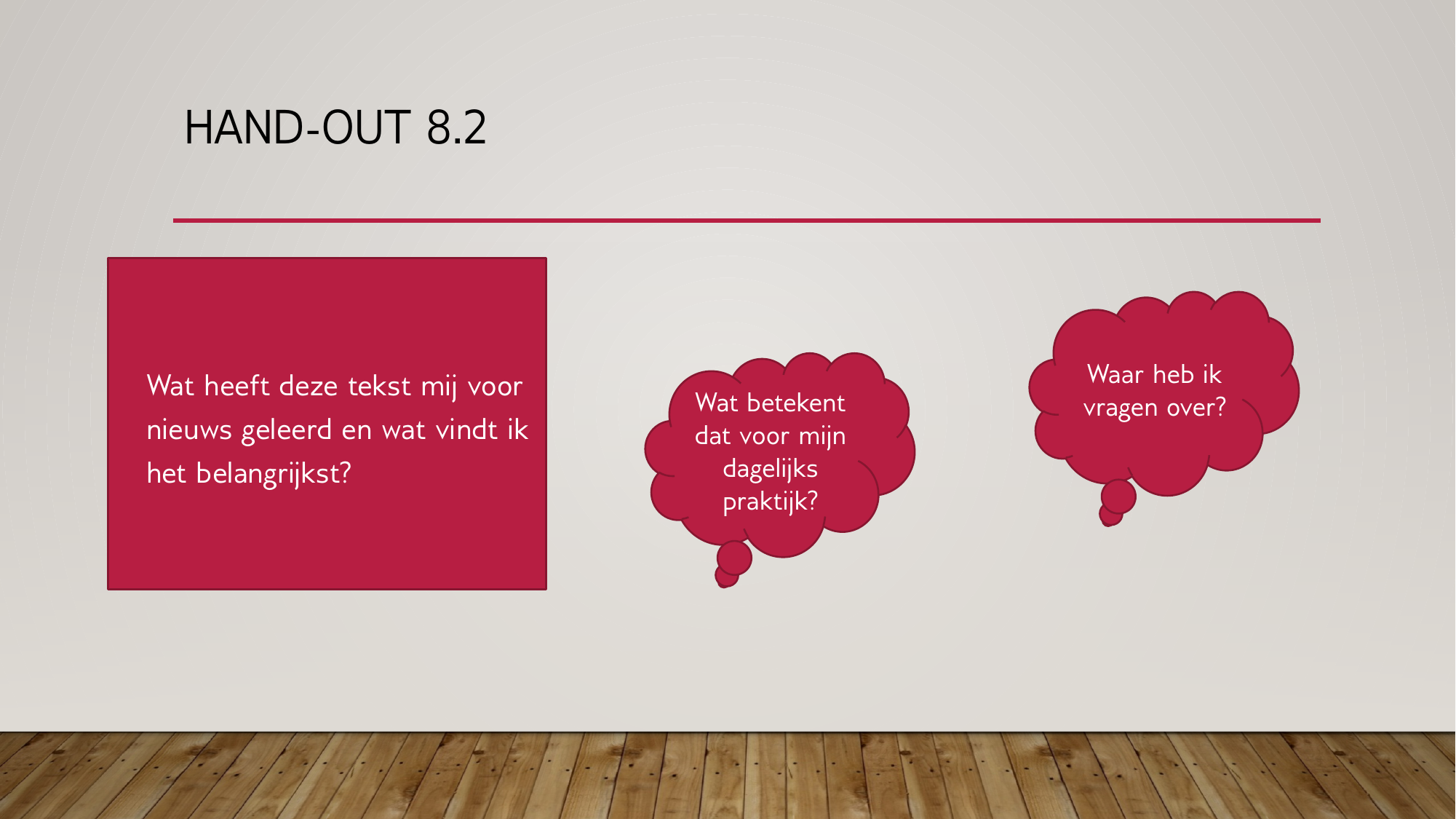

# Hand-out 8.2
Wat heeft deze tekst mij voor nieuws geleerd en wat vindt ik het belangrijkst?
Waar heb ik vragen over?
Wat betekent dat voor mijn dagelijks praktijk?